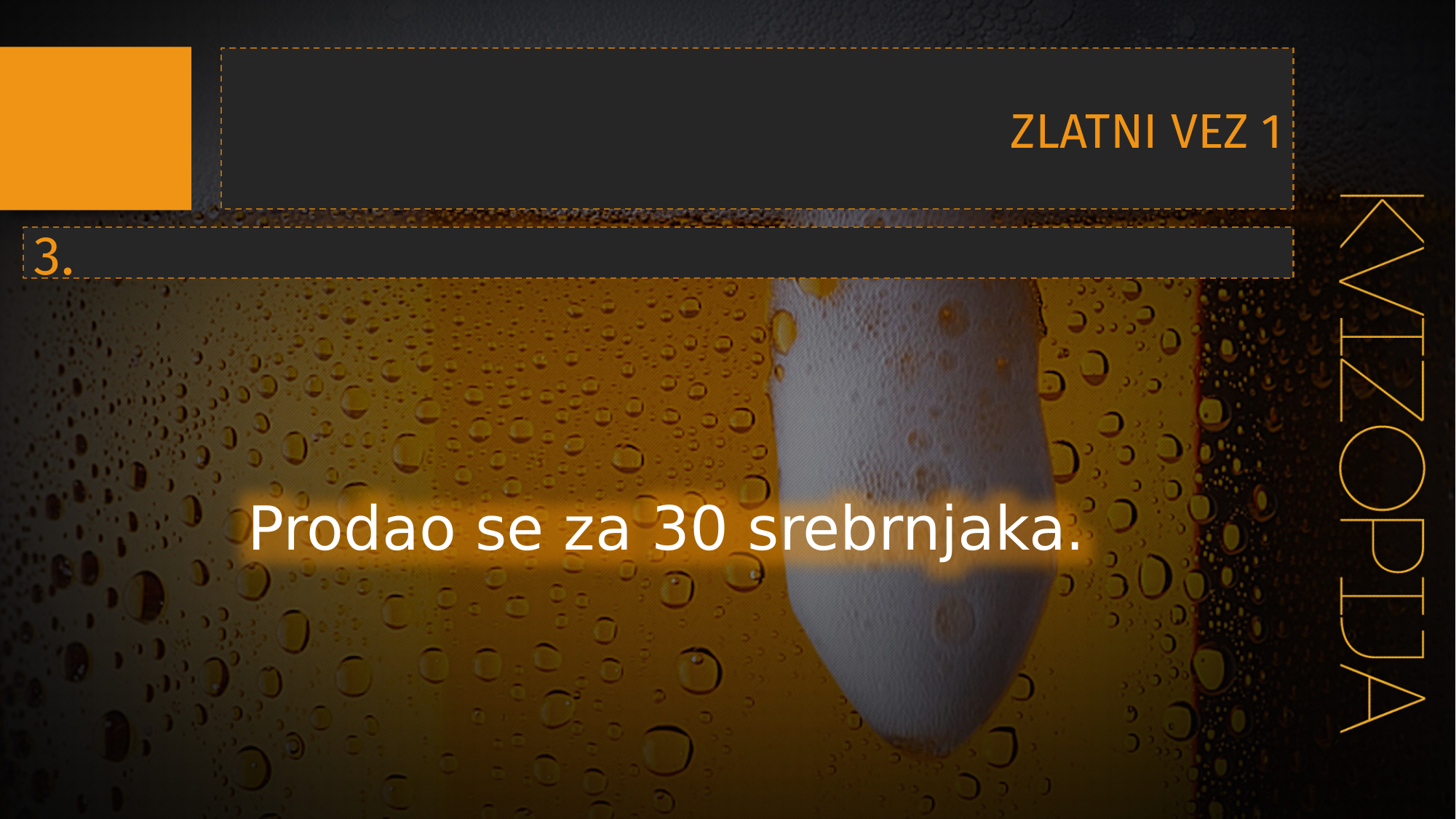

ZLATNI VEZ 1
3.
Prodao se za 30 srebrnjaka.